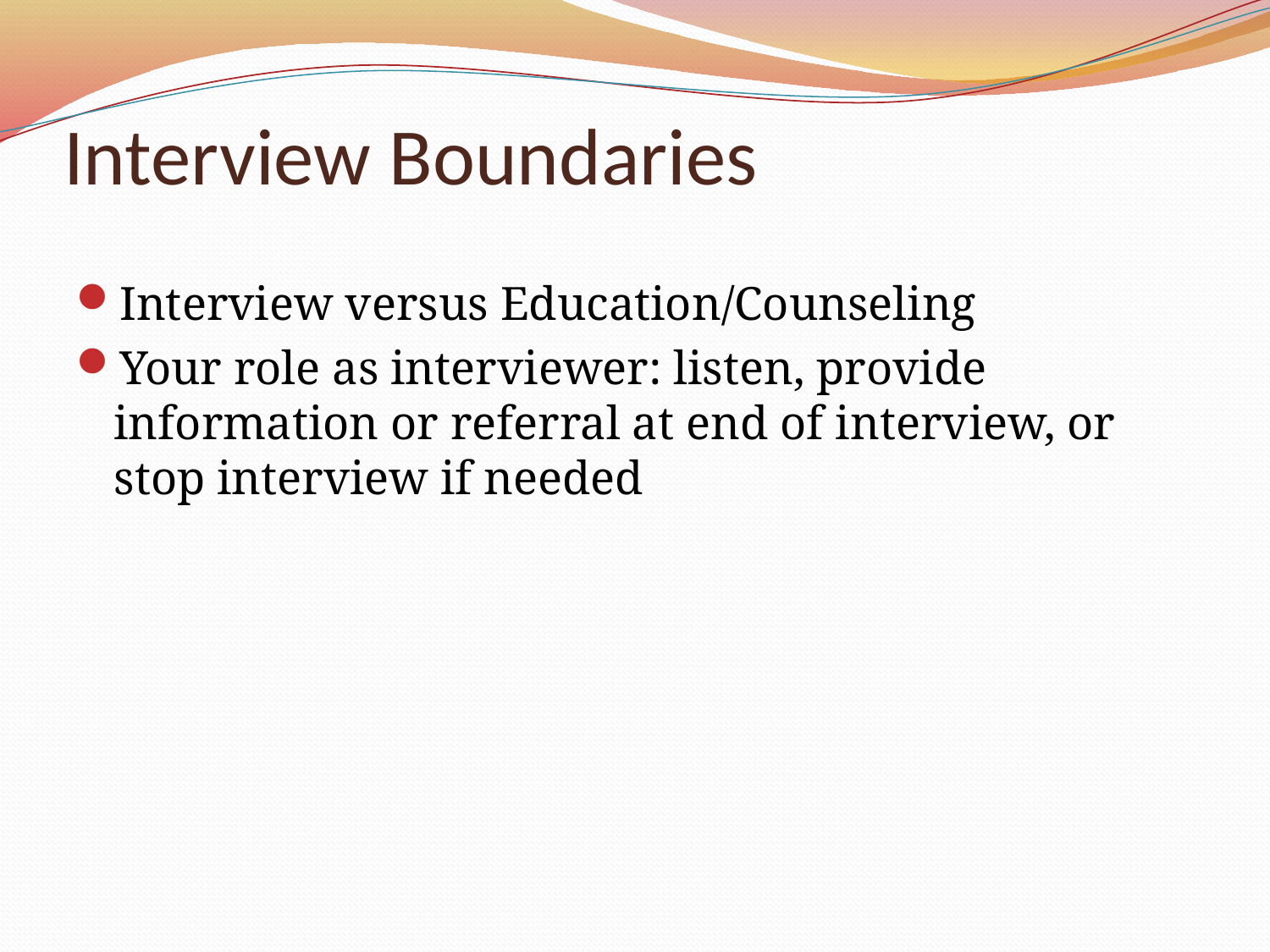

# Interview Boundaries
Interview versus Education/Counseling
Your role as interviewer: listen, provide information or referral at end of interview, or stop interview if needed